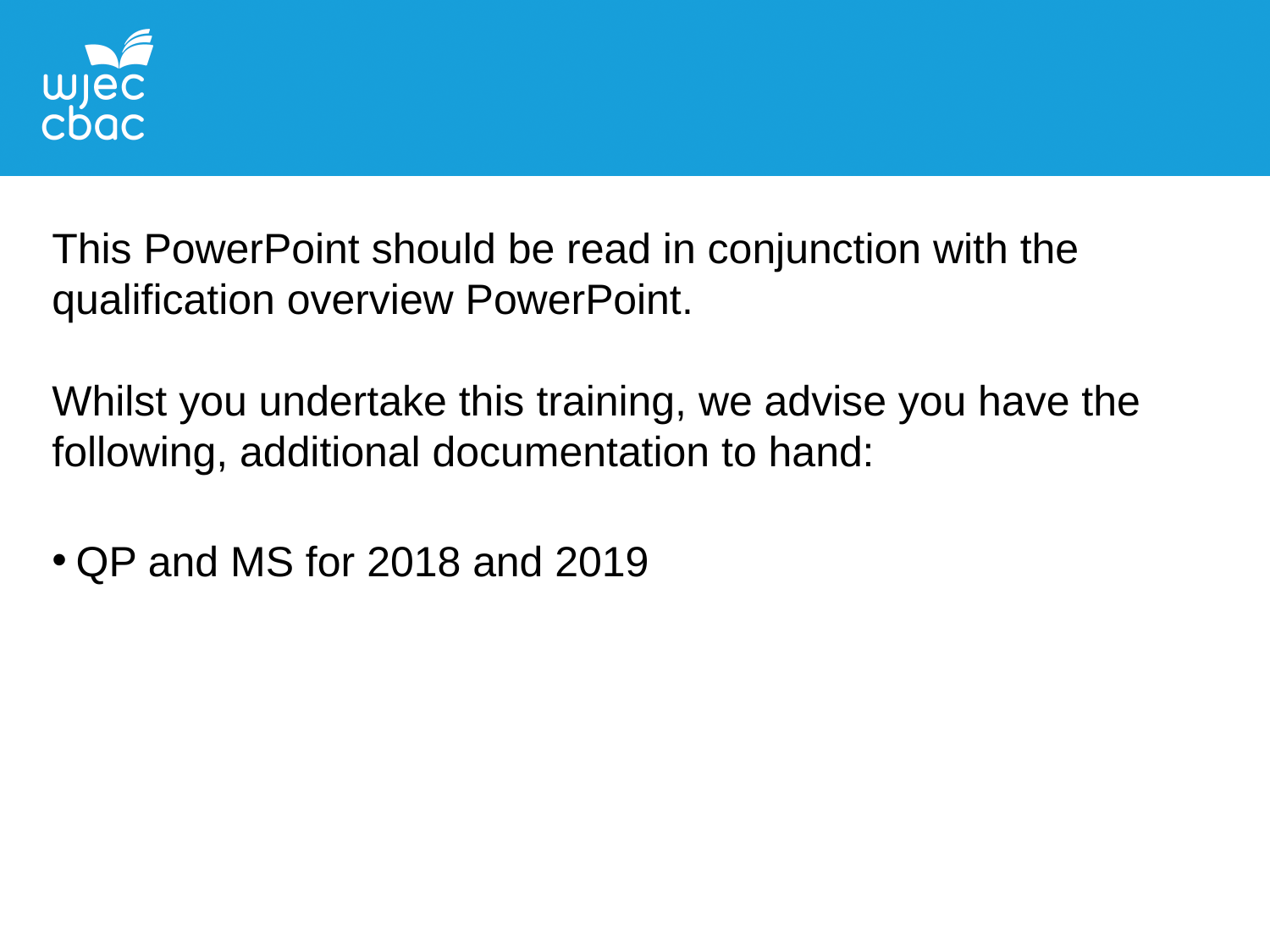

This PowerPoint should be read in conjunction with the qualification overview PowerPoint.

Whilst you undertake this training, we advise you have the following, additional documentation to hand:

QP and MS for 2018 and 2019